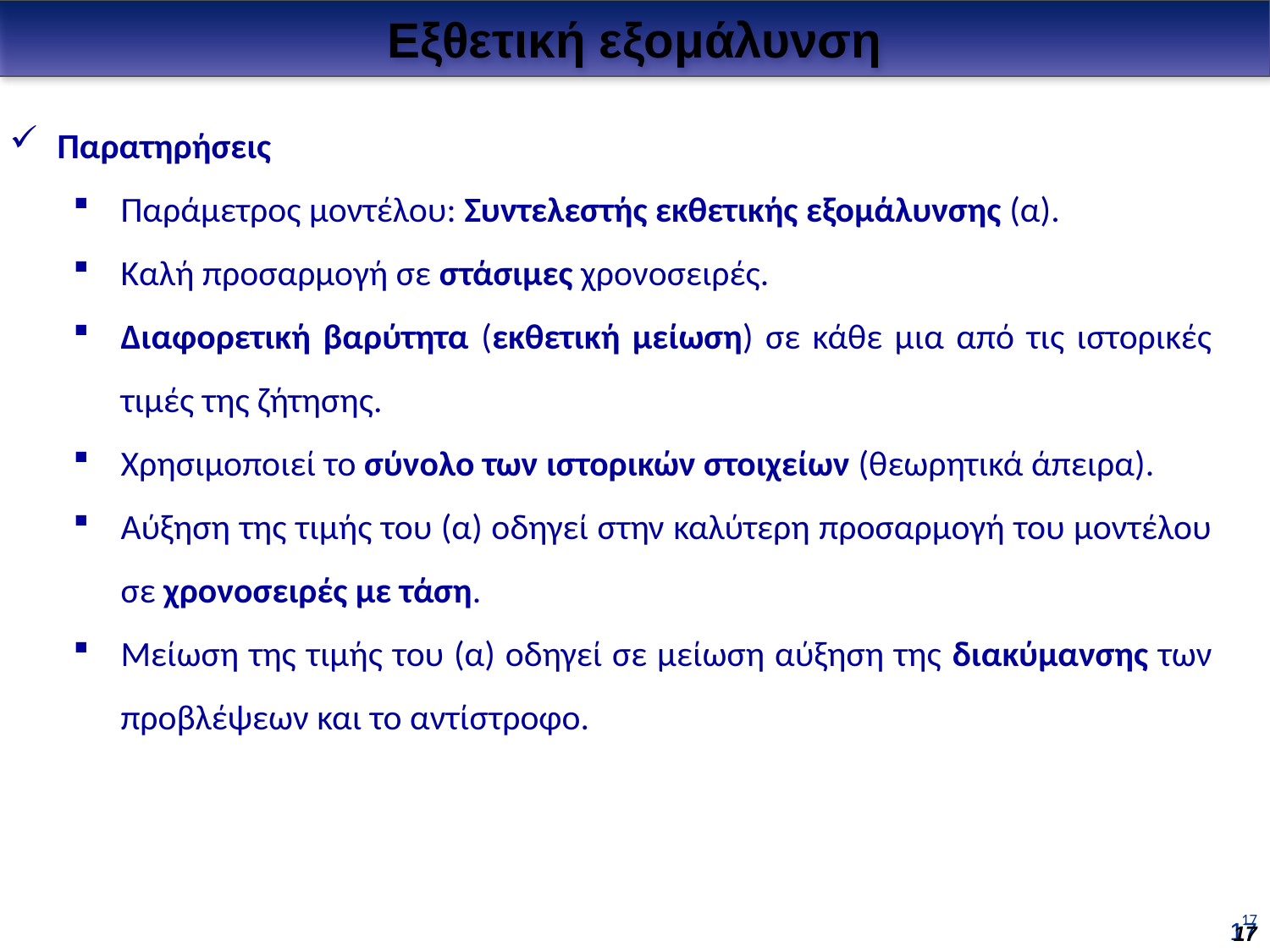

Εξθετική εξομάλυνση
Παρατηρήσεις
Παράμετρος μοντέλου: Συντελεστής εκθετικής εξομάλυνσης (α).
Καλή προσαρμογή σε στάσιμες χρονοσειρές.
Διαφορετική βαρύτητα (εκθετική μείωση) σε κάθε μια από τις ιστορικές τιμές της ζήτησης.
Χρησιμοποιεί το σύνολο των ιστορικών στοιχείων (θεωρητικά άπειρα).
Αύξηση της τιμής του (α) οδηγεί στην καλύτερη προσαρμογή του μοντέλου σε χρονοσειρές με τάση.
Μείωση της τιμής του (α) οδηγεί σε μείωση αύξηση της διακύμανσης των προβλέψεων και το αντίστροφο.

17
17
17
17